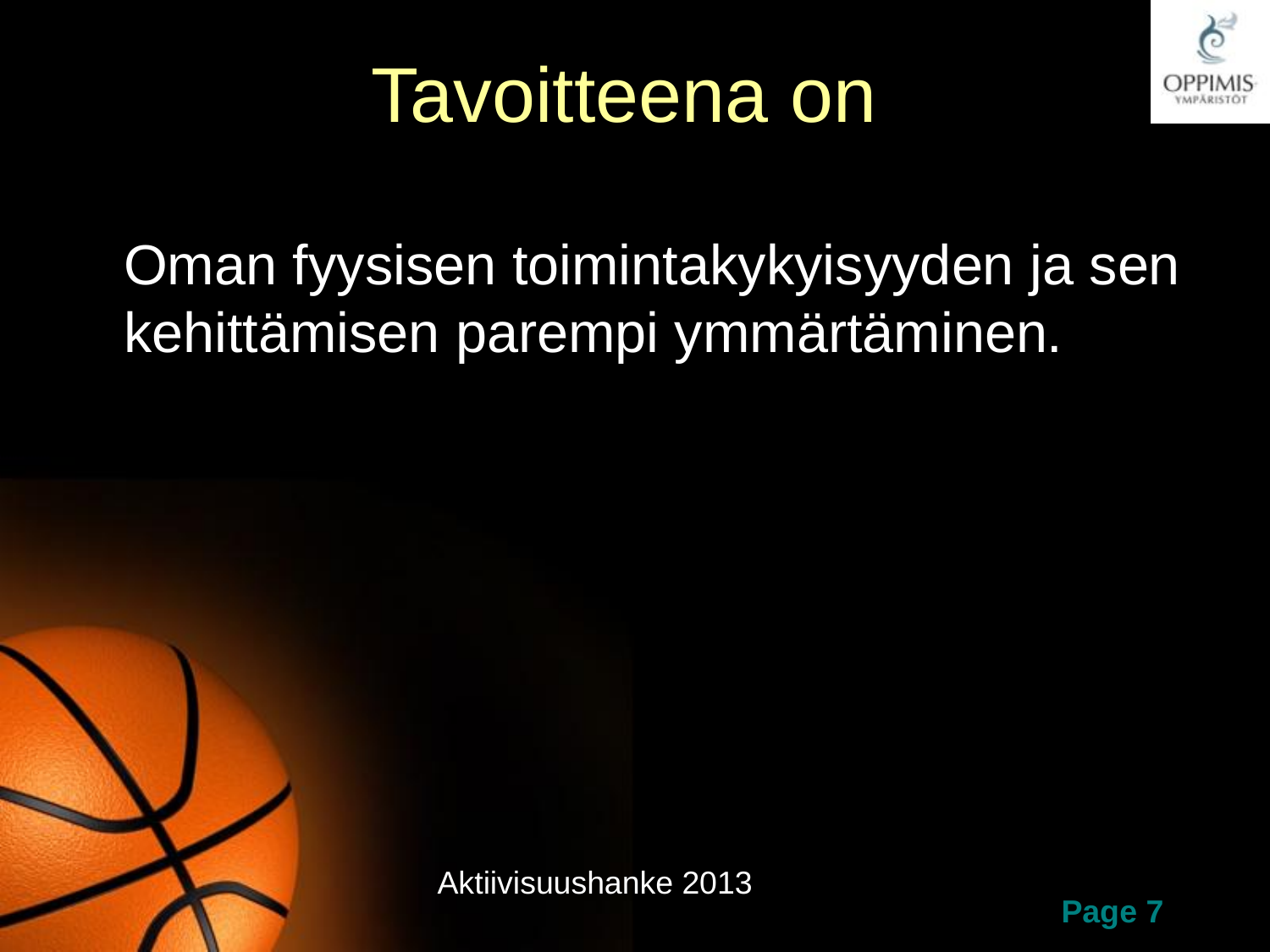

# Tavoitteena on
	Oman fyysisen toimintakykyisyyden ja sen kehittämisen parempi ymmärtäminen.

Aktiivisuushanke 2013